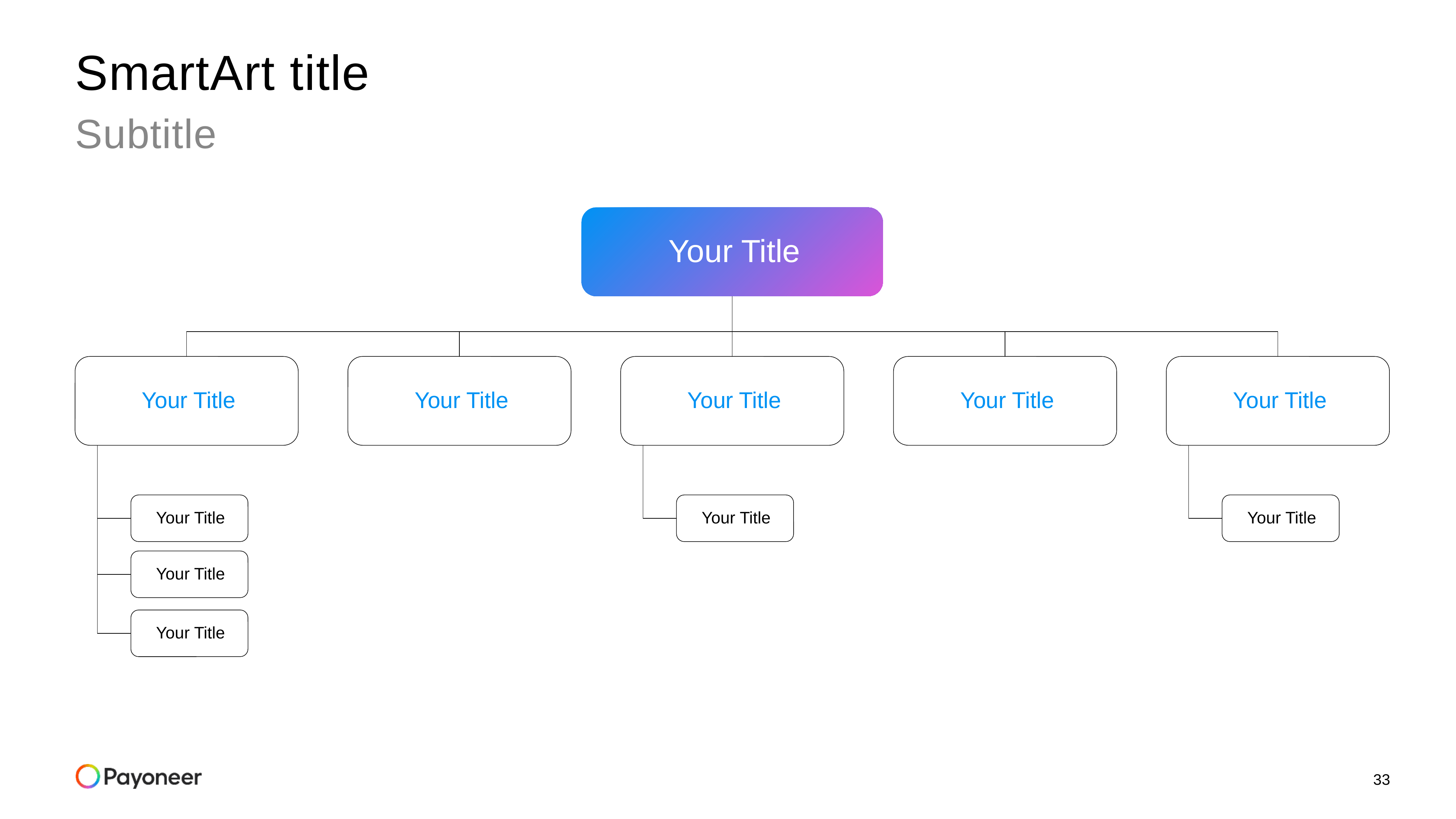

# SmartArt title
Subtitle
Your Title
Your Title
Your Title
Your Title
Your Title
Your Title
Your Title
Your Title
Your Title
Your Title
Your Title
33